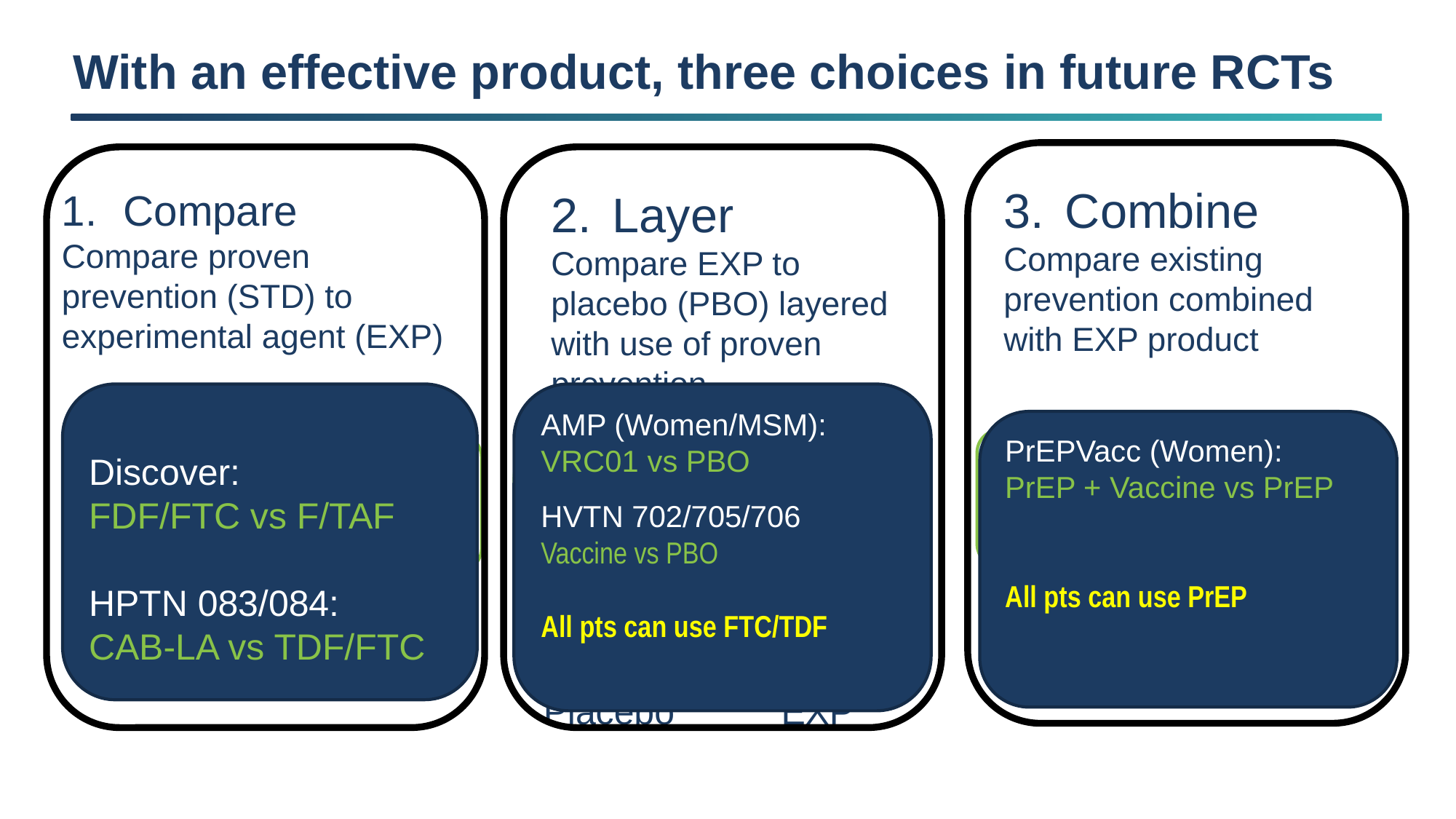

# With an effective product, three choices in future RCTs

Layer
Compare EXP to placebo (PBO) layered with use of proven prevention
Placebo
EXP

Compare
Compare proven prevention (STD) to experimental agent (EXP)
Oral PrEP
EXP
Combine
Compare existing prevention combined with EXP product

Discover:
FDF/FTC vs F/TAF

HPTN 083/084:
CAB-LA vs TDF/FTC
AMP (Women/MSM):
VRC01 vs PBO

HVTN 702/705/706
Vaccine vs PBO

All pts can use FTC/TDF
PrEPVacc (Women):
PrEP + Vaccine vs PrEP

All pts can use PrEP
oral PrEP + Placebo
oral PrEP + EXP